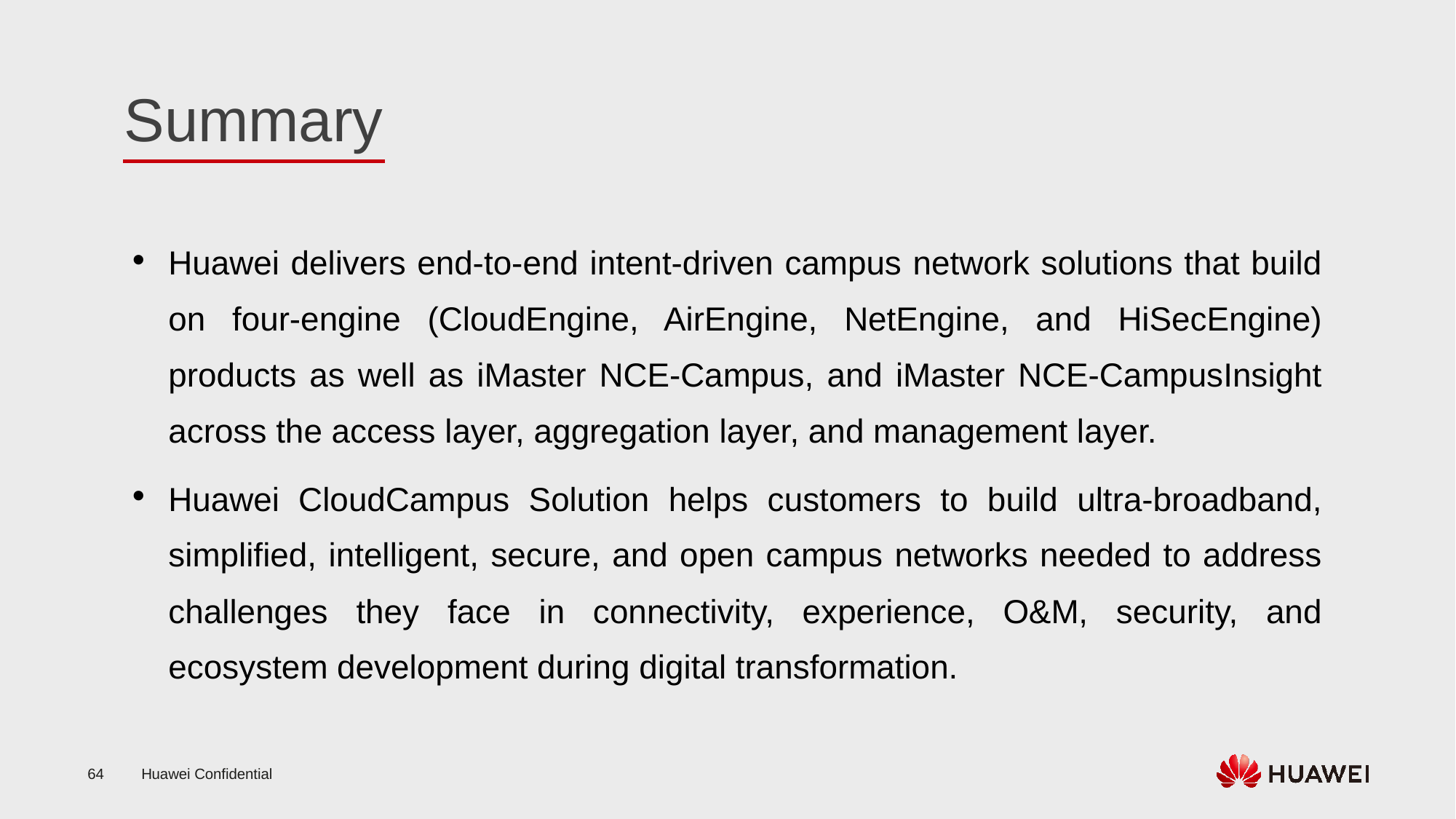

Huawei delivers end-to-end intent-driven campus network solutions that build on four-engine (CloudEngine, AirEngine, NetEngine, and HiSecEngine) products as well as iMaster NCE-Campus, and iMaster NCE-CampusInsight across the access layer, aggregation layer, and management layer.
Huawei CloudCampus Solution helps customers to build ultra-broadband, simplified, intelligent, secure, and open campus networks needed to address challenges they face in connectivity, experience, O&M, security, and ecosystem development during digital transformation.